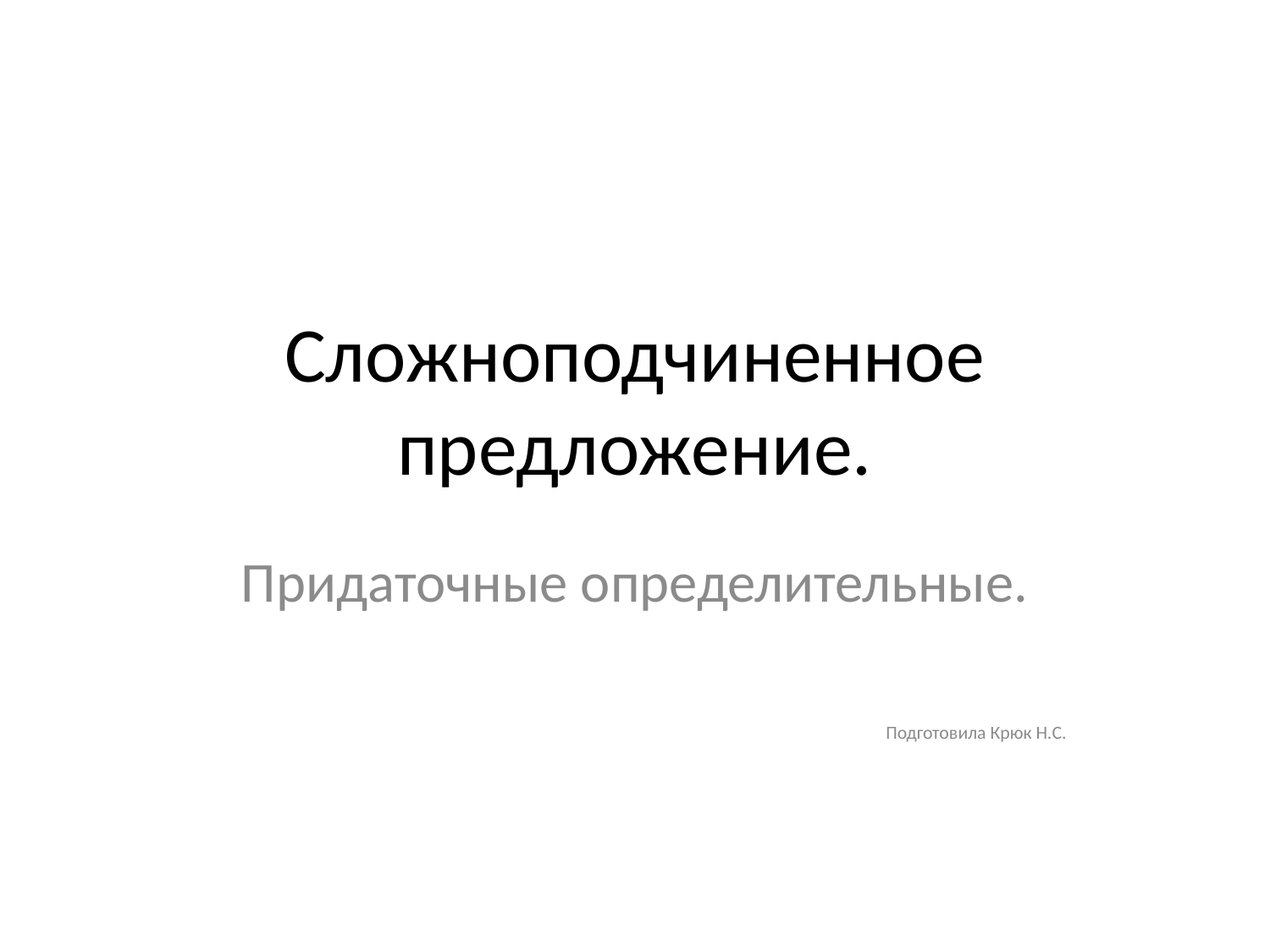

# Сложноподчиненное предложение.
Придаточные определительные.

Подготовила Крюк Н.С.